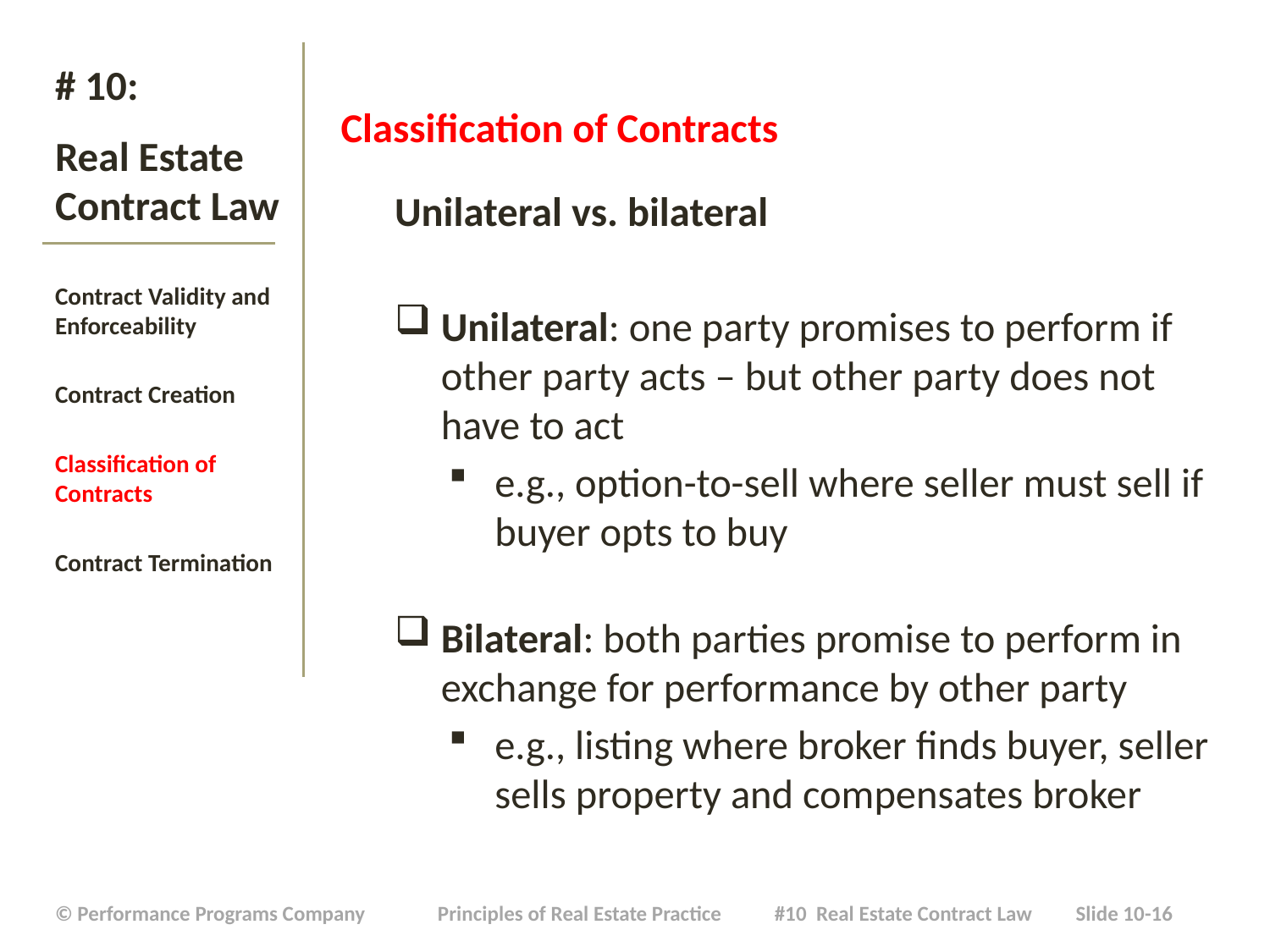

Classification of Contracts

Unilateral vs. bilateral

Unilateral: one party promises to perform if other party acts – but other party does not have to act
e.g., option-to-sell where seller must sell if buyer opts to buy
Bilateral: both parties promise to perform in exchange for performance by other party
e.g., listing where broker finds buyer, seller sells property and compensates broker

# # 10: Real Estate Contract Law

Contract Validity and Enforceability

Contract Creation

Classification of Contracts

Contract Termination

| © Performance Programs Company Principles of Real Estate Practice #10 Real Estate Contract Law Slide 10-16 |
| --- |